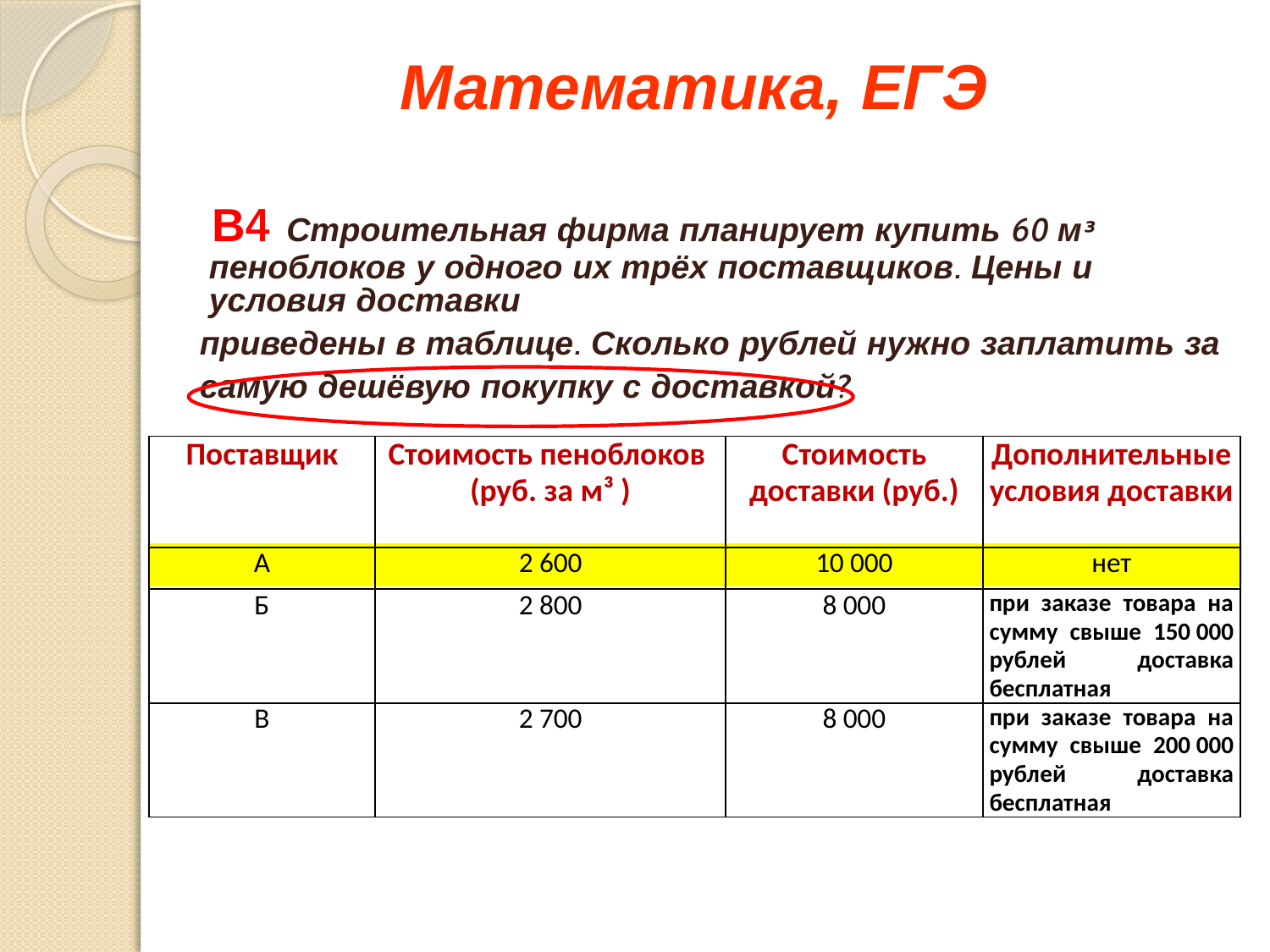

#
Математика, ЕГЭ
    В4 Строительная фирма планирует купить 60 м³ пеноблоков у одного их трёх поставщиков. Цены и условия доставки
приведены в таблице. Сколько рублей нужно заплатить за
самую дешёвую покупку с доставкой?

| Поставщик | Стоимость пеноблоков (руб. за м³ ) | Стоимость доставки (руб.) | Дополнительные условия доставки |
| --- | --- | --- | --- |
| А | 2 600 | 10 000 | нет |
| Б | 2 800 | 8 000 | при заказе товара на сумму свыше 150 000 рублей доставка бесплатная |
| В | 2 700 | 8 000 | при заказе товара на сумму свыше 200 000 рублей доставка бесплатная |
|  |  |  |  |